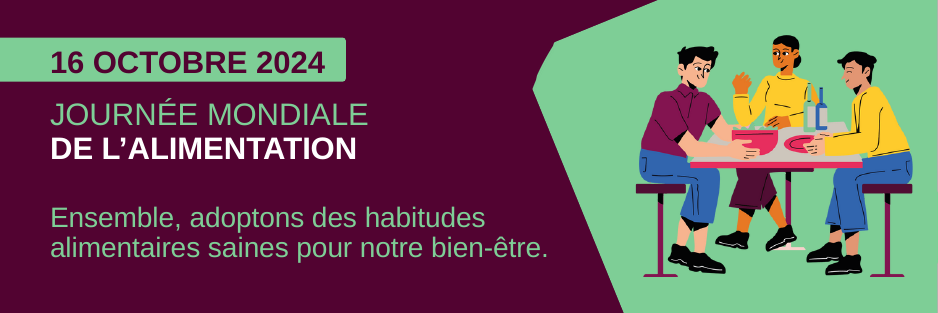

16 OCTOBRE 2024

JOURNÉE MONDIALE
DE L’ALIMENTATION
Ensemble, adoptons des habitudes
alimentaires saines pour notre bien-être.